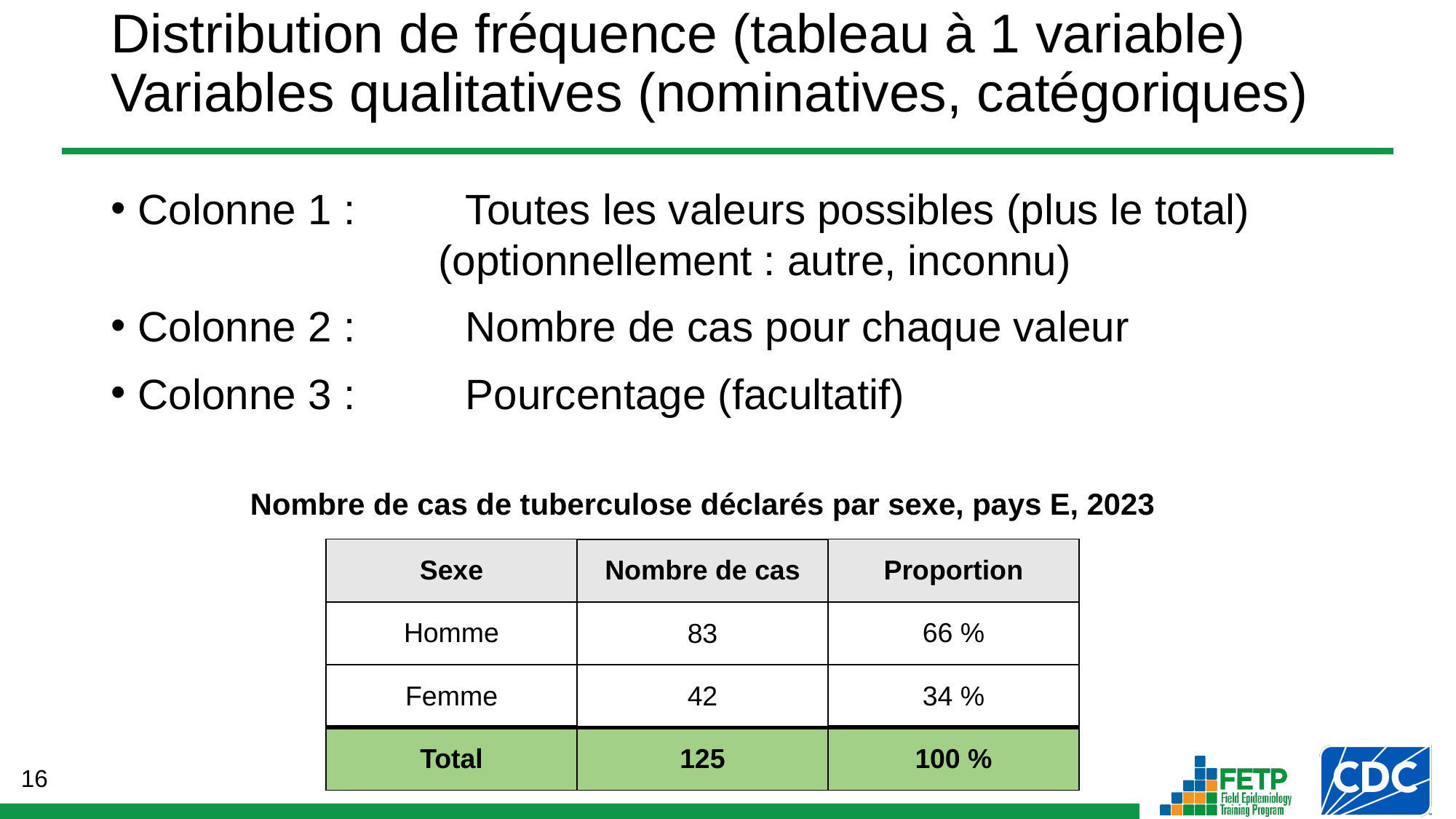

# Distribution de fréquence (tableau à 1 variable) Variables qualitatives (nominatives, catégoriques)
Colonne 1 : 	Toutes les valeurs possibles (plus le total)
		   	(optionnellement : autre, inconnu)
Colonne 2 : 	Nombre de cas pour chaque valeur
Colonne 3 : 	Pourcentage (facultatif)

Nombre de cas de tuberculose déclarés par sexe, pays E, 2023
| Sexe |
| --- |
| Homme |
| Femme |
| Total |
| Proportion |
| --- |
| 66 % |
| 34 % |
| 100 % |
| Nombre de cas |
| --- |
| 83 |
| 42 |
| 125 |